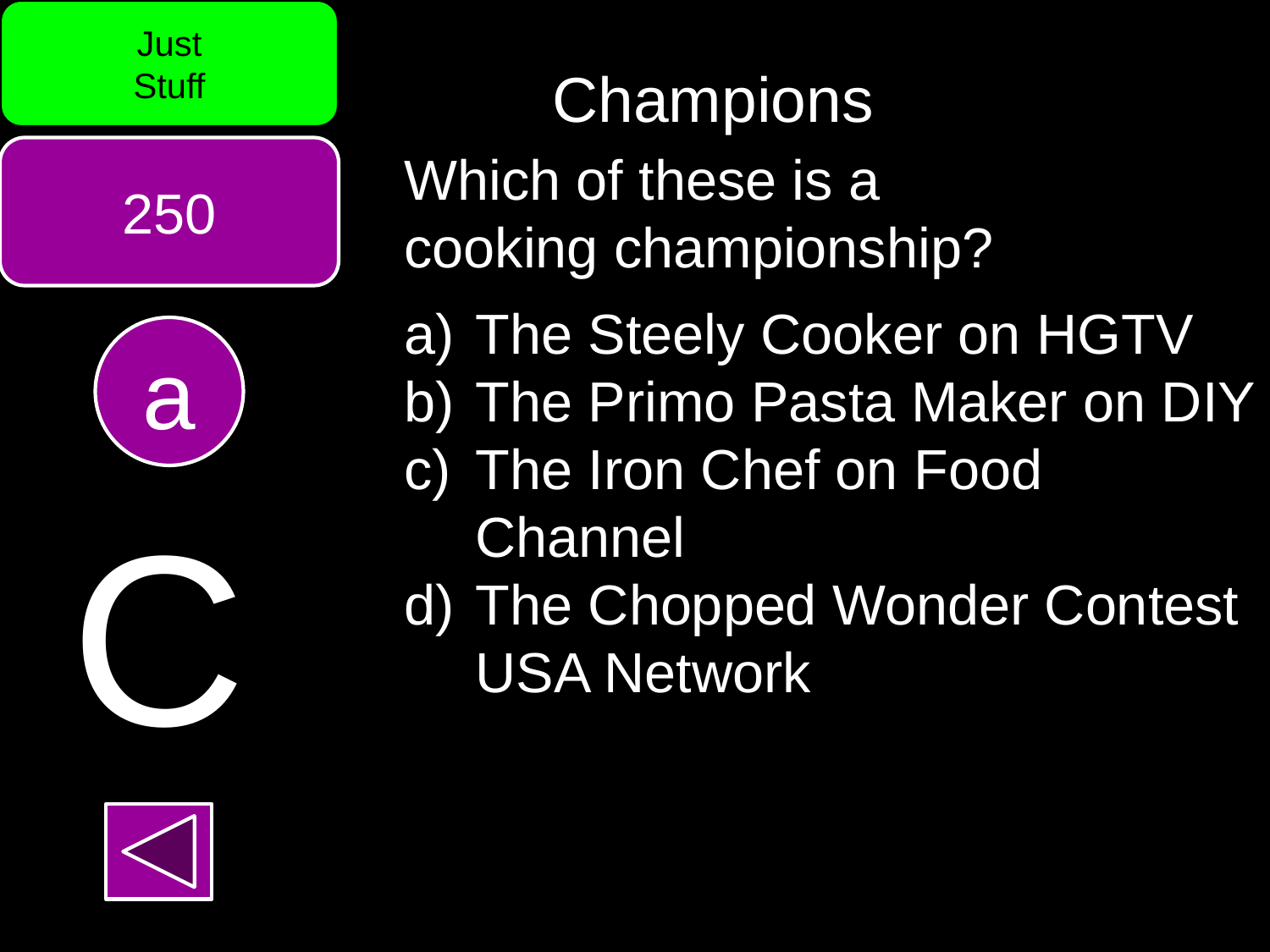

Just
Stuff
Champions
250
Which of these is a
cooking championship?

The Steely Cooker on HGTV
The Primo Pasta Maker on DIY
The Iron Chef on Food Channel
The Chopped Wonder Contest USA Network
a
C